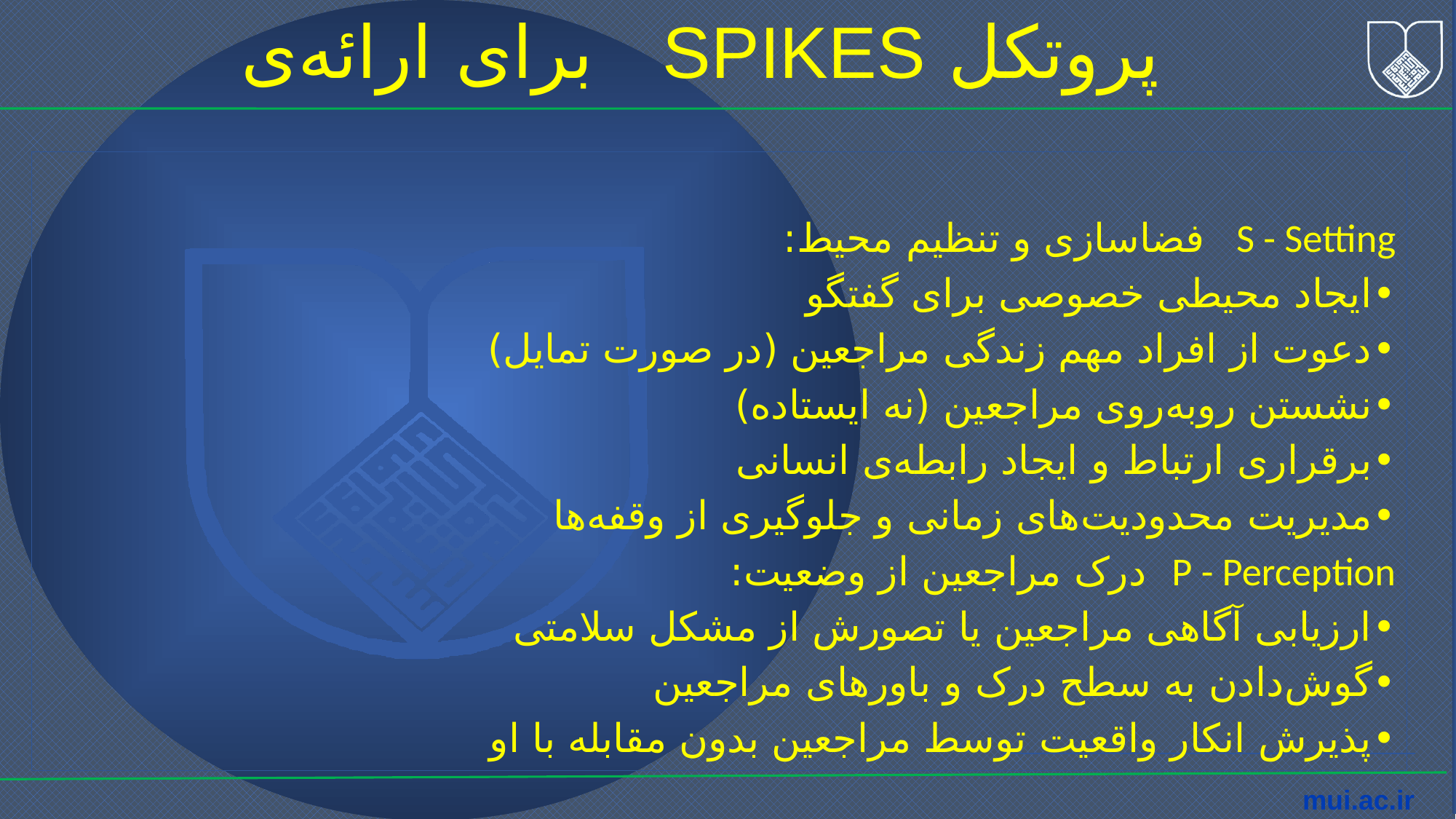

پروتکل SPIKES   برای ارائه‌ی

S - Setting   فضاسازی و تنظیم محیط:
•	ایجاد محیطی خصوصی برای گفتگو
•	دعوت از افراد مهم زندگی مراجعین (در صورت تمایل)
•	نشستن رو‌به‌روی مراجعین (نه ایستاده)
•	برقراری ارتباط و ایجاد رابطه‌ی انسانی
•	مدیریت محدودیت‌های زمانی و جلوگیری از وقفه‌ها
P - Perception  درک مراجعین از وضعیت:
•	ارزیابی آگاهی مراجعین یا تصورش از مشکل سلامتی
•	گوش‌دادن به سطح درک و باورهای مراجعین
•	پذیرش انکار واقعیت توسط مراجعین بدون مقابله با او